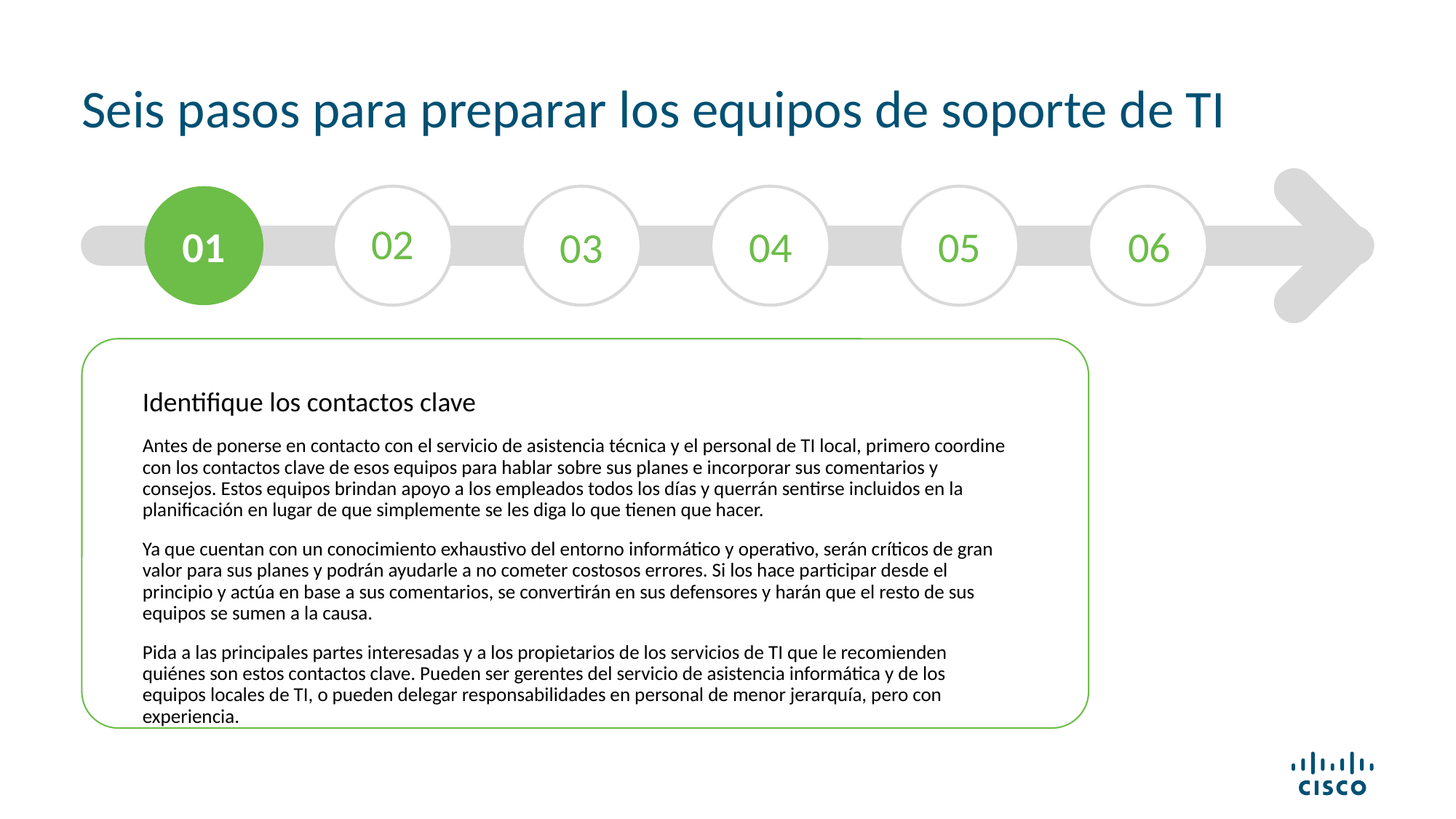

# Seis pasos para preparar los equipos de soporte de TI

02
01
04
05
06
03

Identifique los contactos clave
Antes de ponerse en contacto con el servicio de asistencia técnica y el personal de TI local, primero coordine con los contactos clave de esos equipos para hablar sobre sus planes e incorporar sus comentarios y consejos. Estos equipos brindan apoyo a los empleados todos los días y querrán sentirse incluidos en la planificación en lugar de que simplemente se les diga lo que tienen que hacer.
Ya que cuentan con un conocimiento exhaustivo del entorno informático y operativo, serán críticos de gran valor para sus planes y podrán ayudarle a no cometer costosos errores. Si los hace participar desde el principio y actúa en base a sus comentarios, se convertirán en sus defensores y harán que el resto de sus equipos se sumen a la causa.
Pida a las principales partes interesadas y a los propietarios de los servicios de TI que le recomienden quiénes son estos contactos clave. Pueden ser gerentes del servicio de asistencia informática y de los equipos locales de TI, o pueden delegar responsabilidades en personal de menor jerarquía, pero con experiencia.